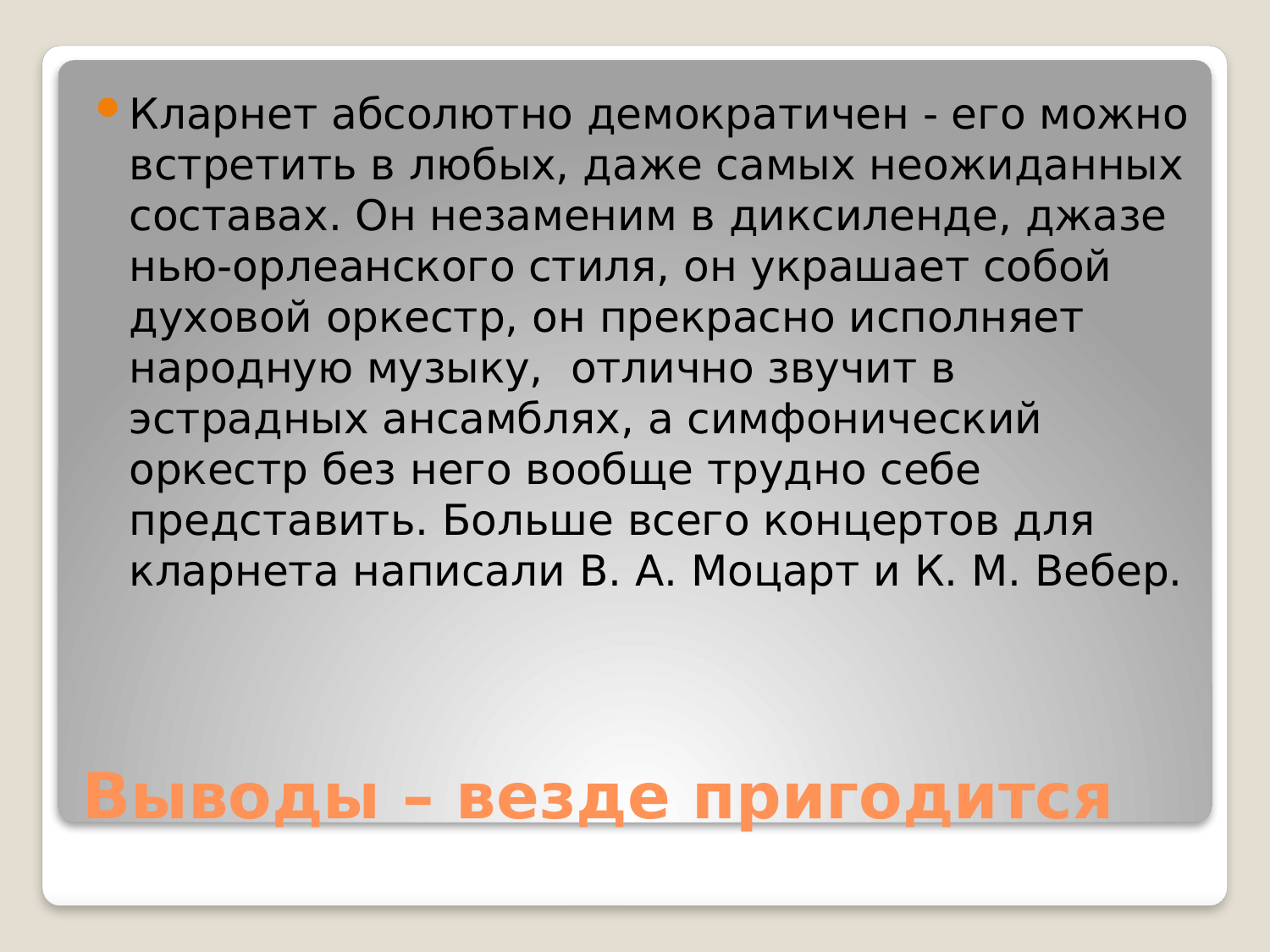

Кларнет абсолютно демократичен - его можно встретить в любых, даже самых неожиданных составах. Он незаменим в диксиленде, джазе нью-орлеанского стиля, он украшает собой духовой оркестр, он прекрасно исполняет народную музыку,  отлично звучит в эстрадных ансамблях, а симфонический оркестр без него вообще трудно себе представить. Больше всего концертов для кларнета написали В. А. Моцарт и К. М. Вебер.
# Выводы – везде пригодится